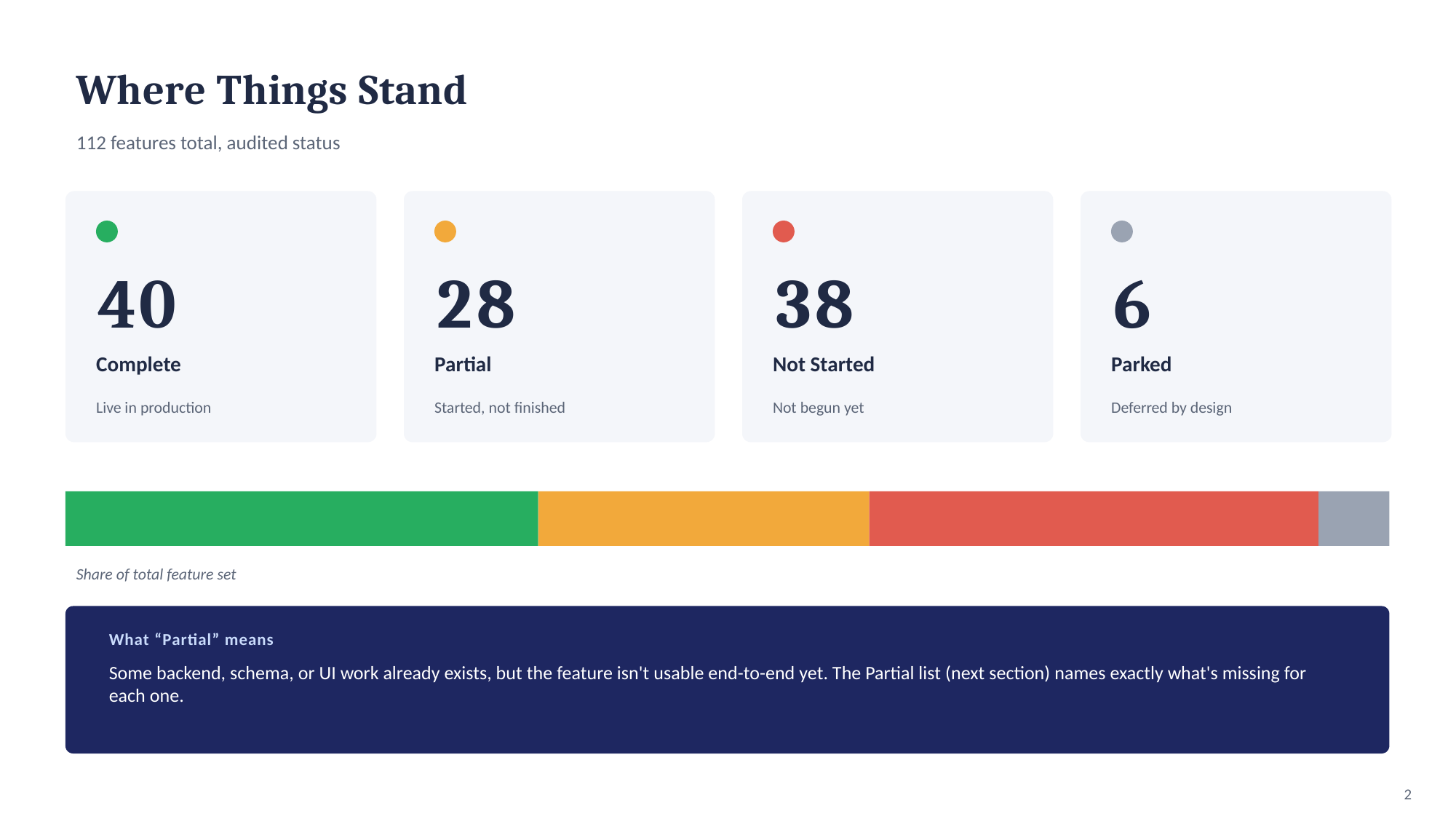

Where Things Stand
112 features total, audited status

40
28
38
6
Complete
Partial
Not Started
Parked
Live in production
Started, not finished
Not begun yet
Deferred by design

Share of total feature set

What “Partial” means
Some backend, schema, or UI work already exists, but the feature isn't usable end-to-end yet. The Partial list (next section) names exactly what's missing for each one.
2